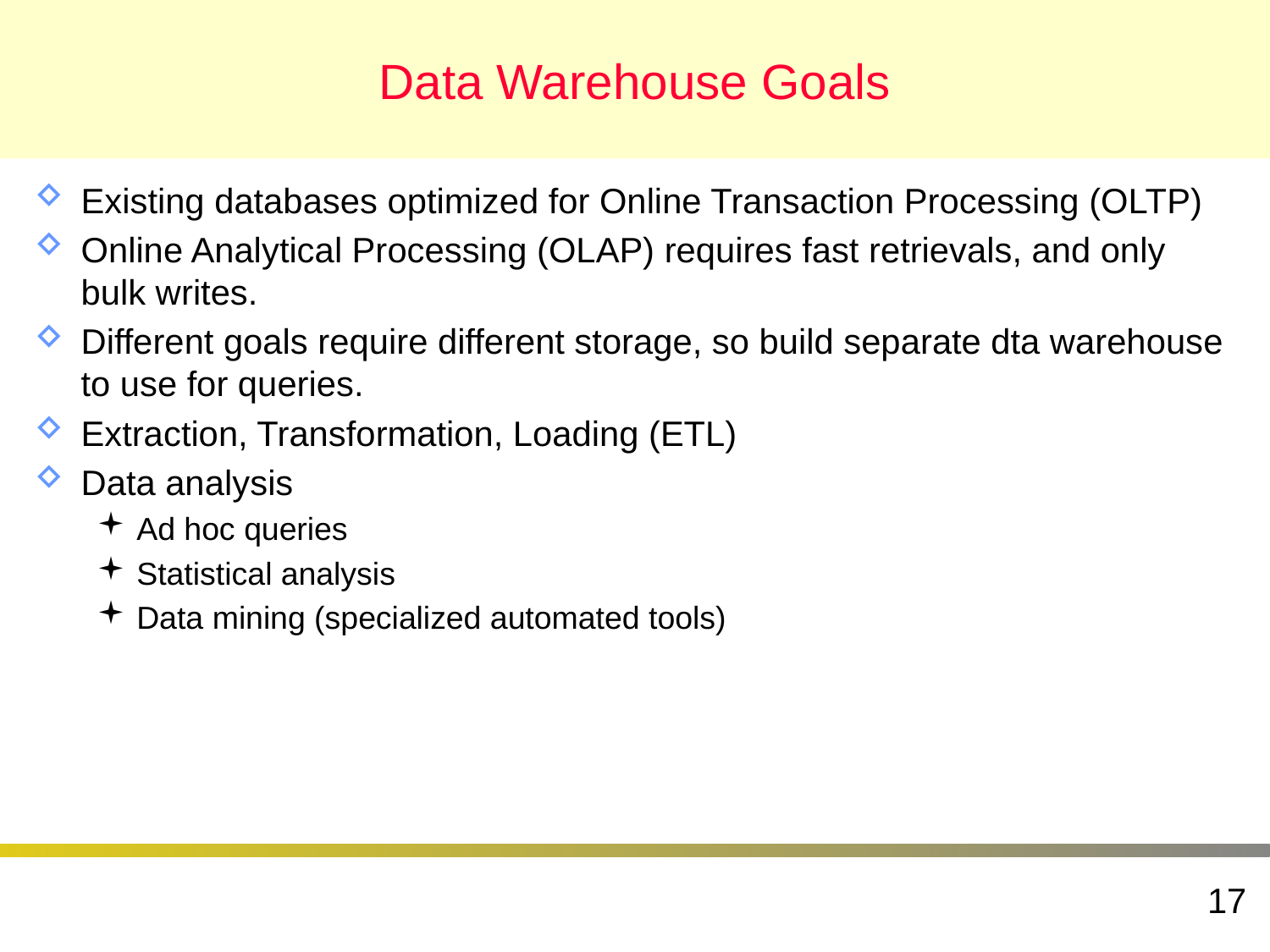

# Data Warehouse Goals
Existing databases optimized for Online Transaction Processing (OLTP)
Online Analytical Processing (OLAP) requires fast retrievals, and only bulk writes.
Different goals require different storage, so build separate dta warehouse to use for queries.
Extraction, Transformation, Loading (ETL)
Data analysis
Ad hoc queries
Statistical analysis
Data mining (specialized automated tools)

17